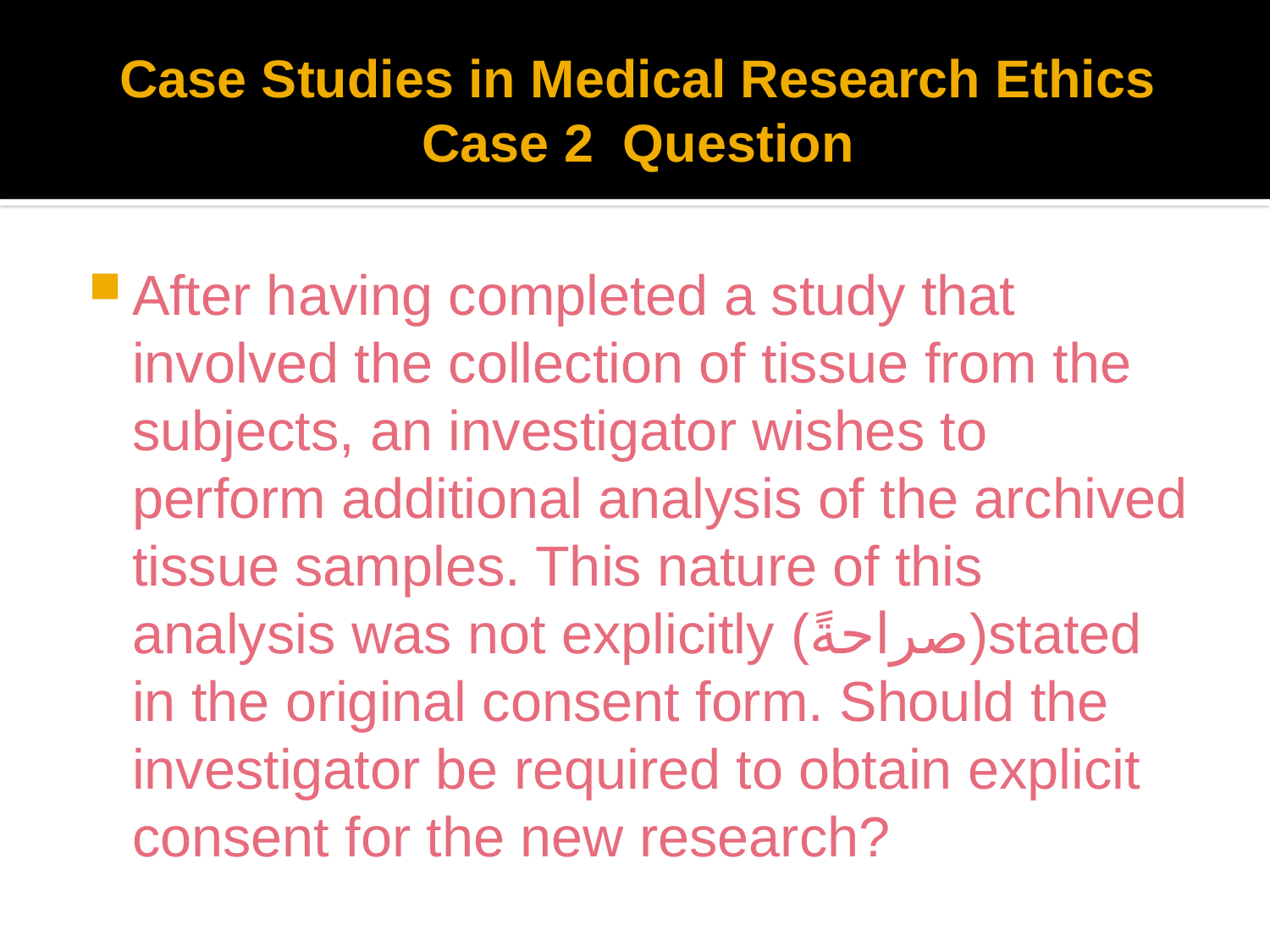

# Case Studies in Medical Research Ethics Case 2  Question
After having completed a study that involved the collection of tissue from the subjects, an investigator wishes to perform additional analysis of the archived tissue samples. This nature of this analysis was not explicitly (صراحةً)stated in the original consent form. Should the investigator be required to obtain explicit consent for the new research?